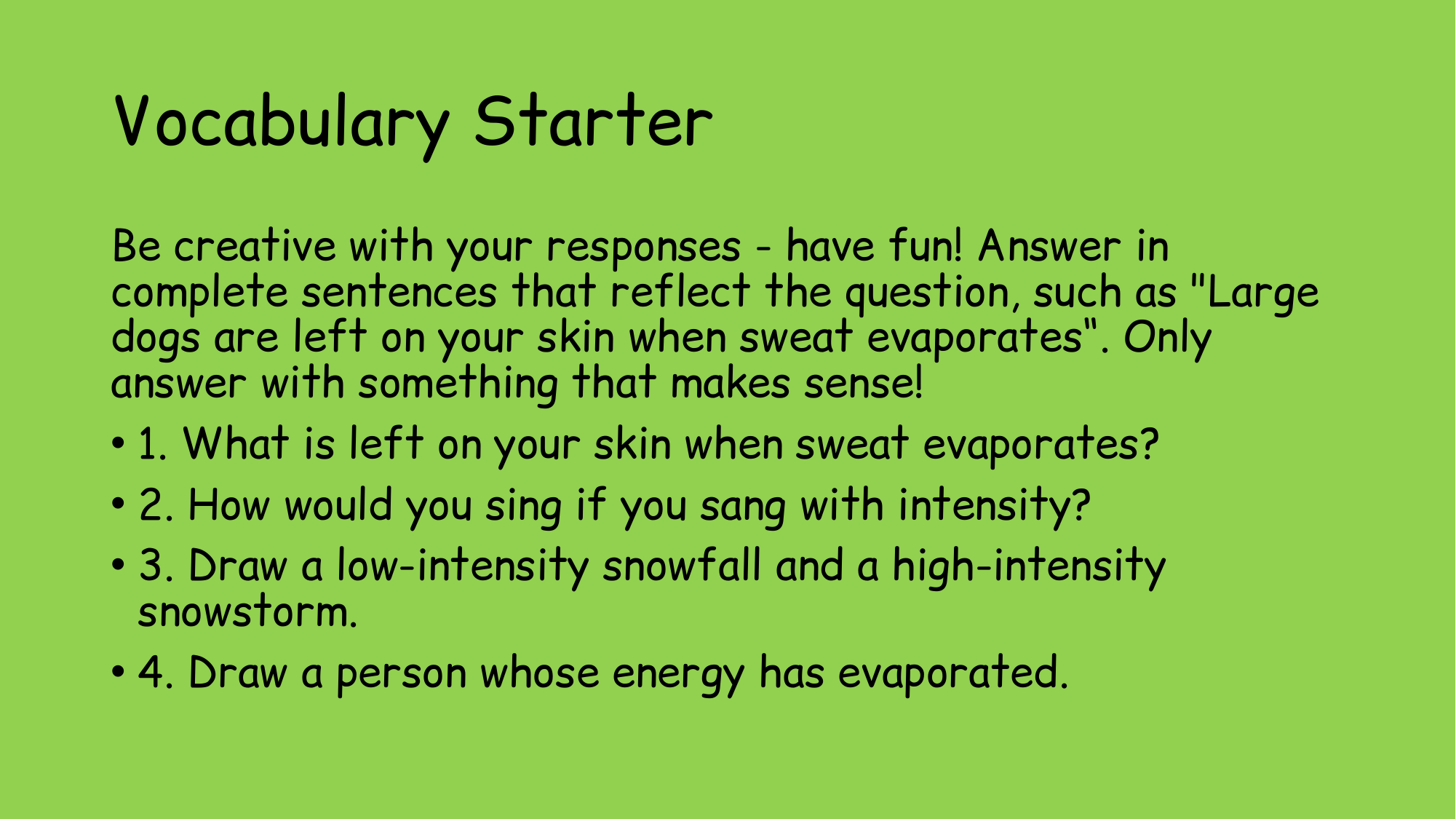

# Vocabulary Starter
Be creative with your responses - have fun! Answer in complete sentences that reflect the question, such as "Large dogs are left on your skin when sweat evaporates“. Only answer with something that makes sense!
1. What is left on your skin when sweat evaporates?
2. How would you sing if you sang with intensity?
3. Draw a low-intensity snowfall and a high-intensity snowstorm.
4. Draw a person whose energy has evaporated.